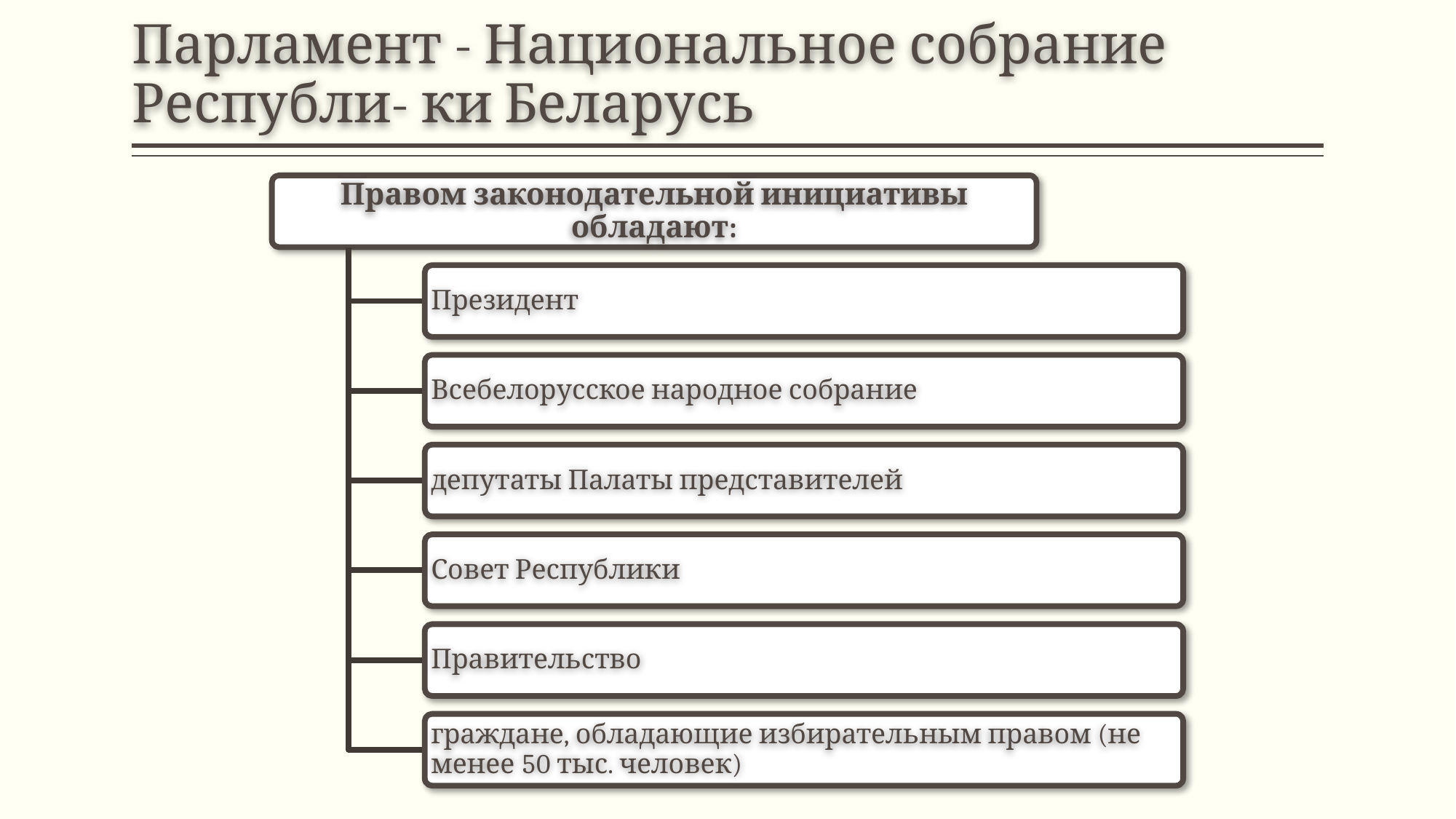

# Парламент - Национальное собрание Республи- ки Беларусь

Правом законодательной инициативы обладают:

Президент

Всебелорусское народное собрание

депутаты Палаты представителей

Совет Республики

Правительство

граждане, обладающие избирательным правом (не менее 50 тыс. человек)